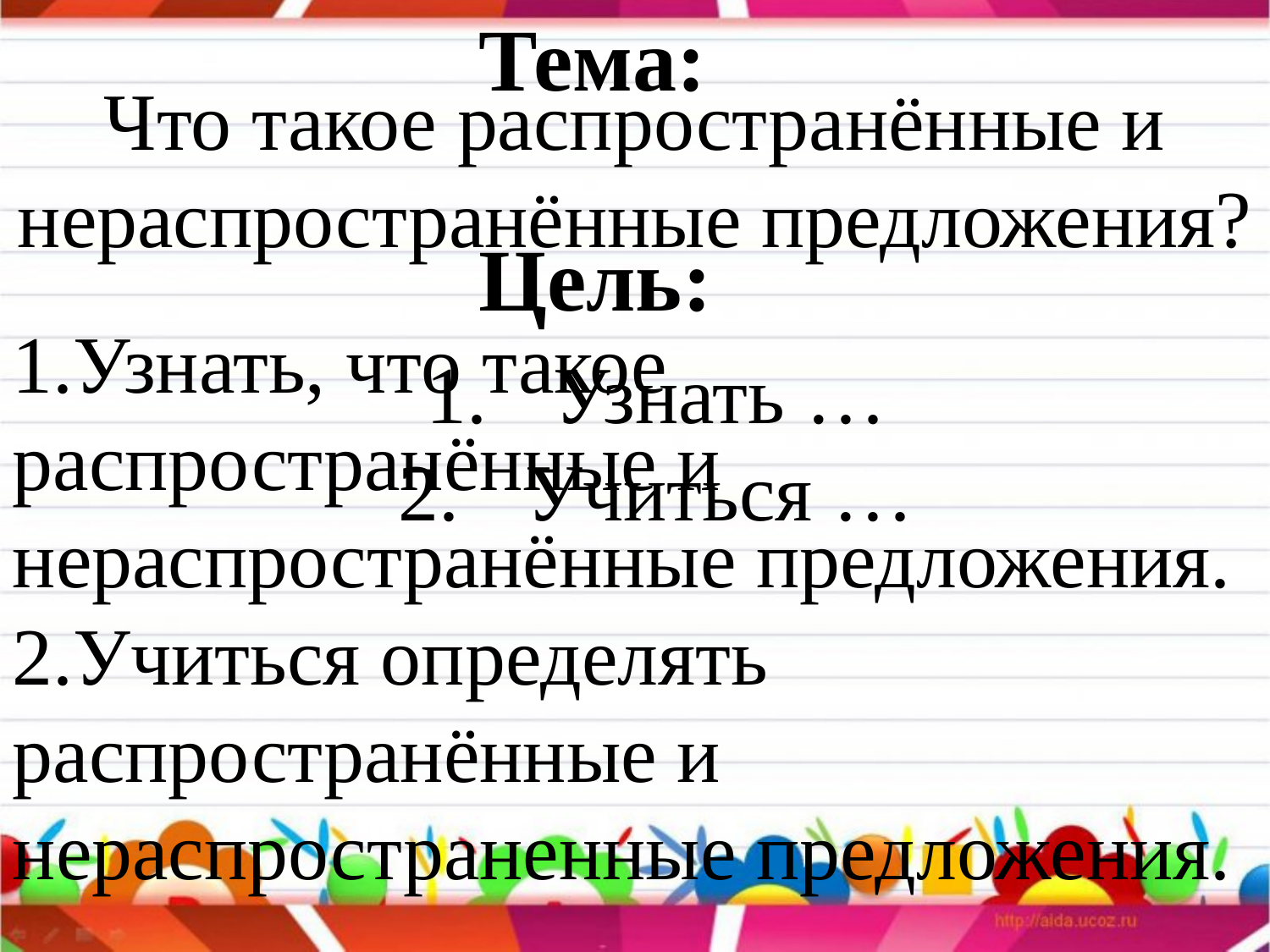

Тема:
Что такое распространённые и нераспространённые предложения?
Цель:
1.Узнать, что такое распространённые и нераспространённые предложения.
2.Учиться определять распространённые и нераспространенные предложения.
Узнать …
Учиться …